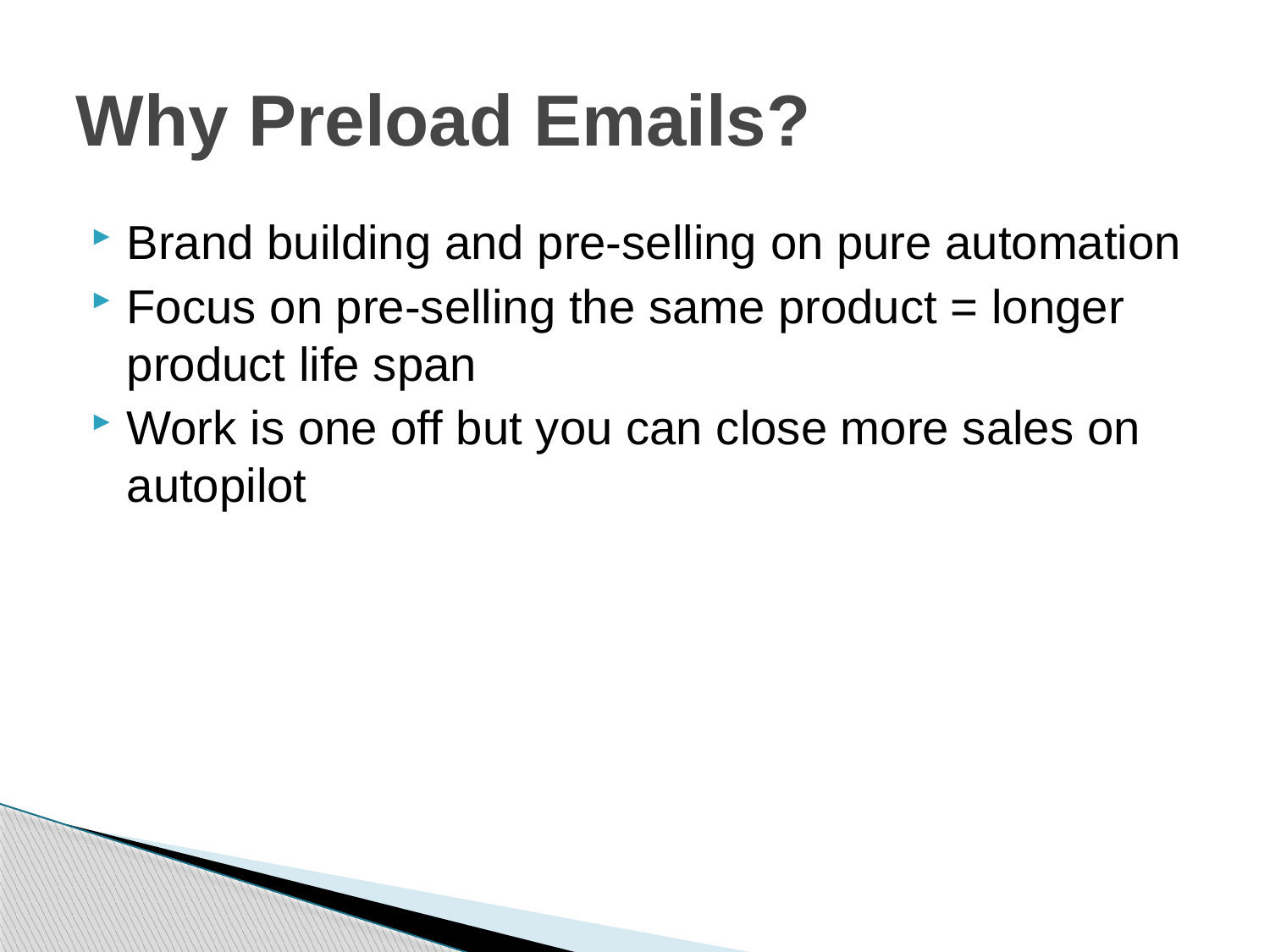

# Why Preload Emails?
Brand building and pre-selling on pure automation
Focus on pre-selling the same product = longer product life span
Work is one off but you can close more sales on autopilot